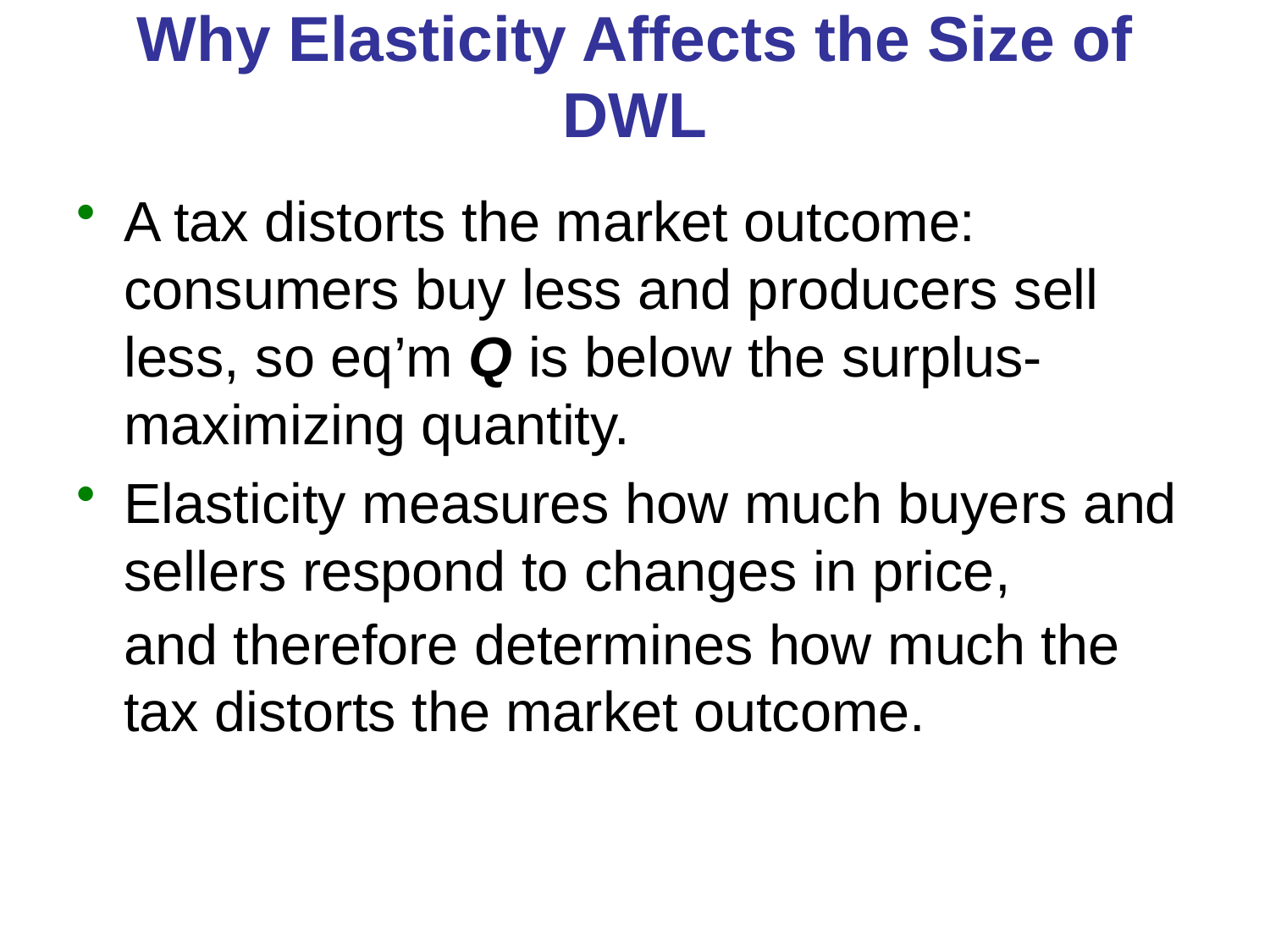

# Why Elasticity Affects the Size of DWL
A tax distorts the market outcome:
consumers buy less and producers sell less, so eq’m Q is below the surplus-maximizing quantity.
Elasticity measures how much buyers and sellers respond to changes in price,
	and therefore determines how much the
tax distorts the market outcome.